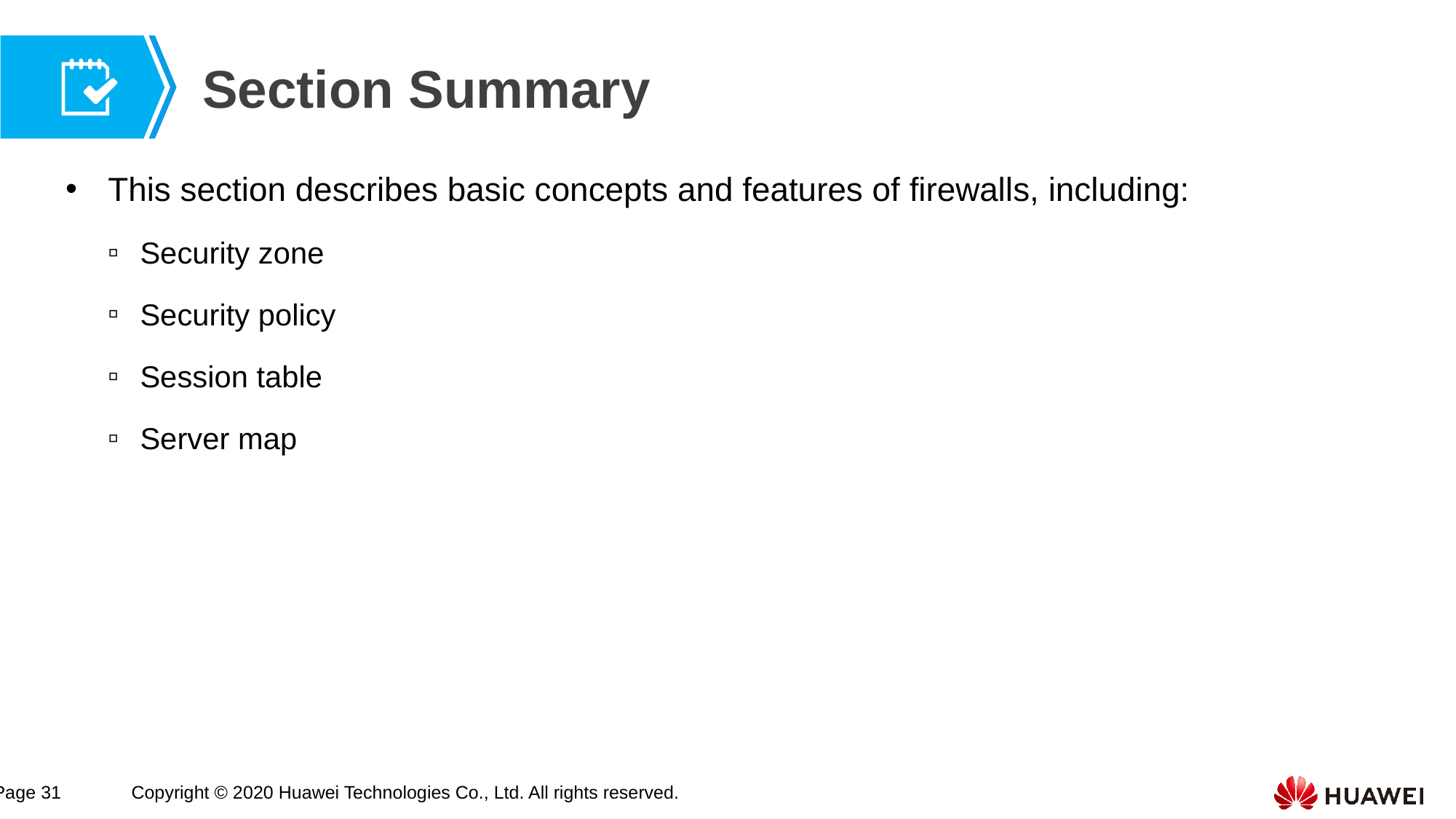

This section describes basic concepts and features of firewalls, including:
Security zone
Security policy
Session table
Server map